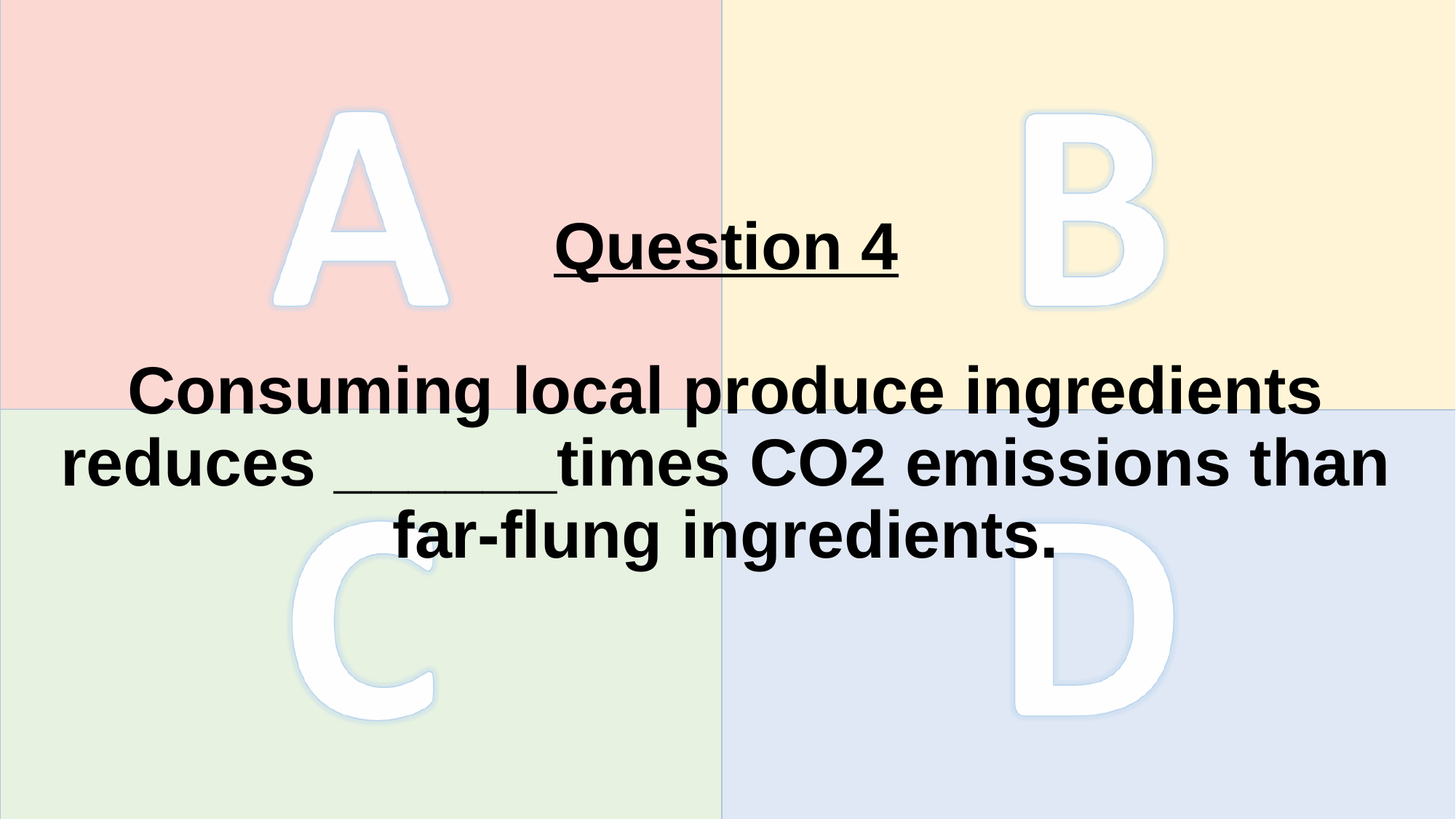

Question 4
Consuming local produce ingredients reduces ______times CO2 emissions than far-flung ingredients.